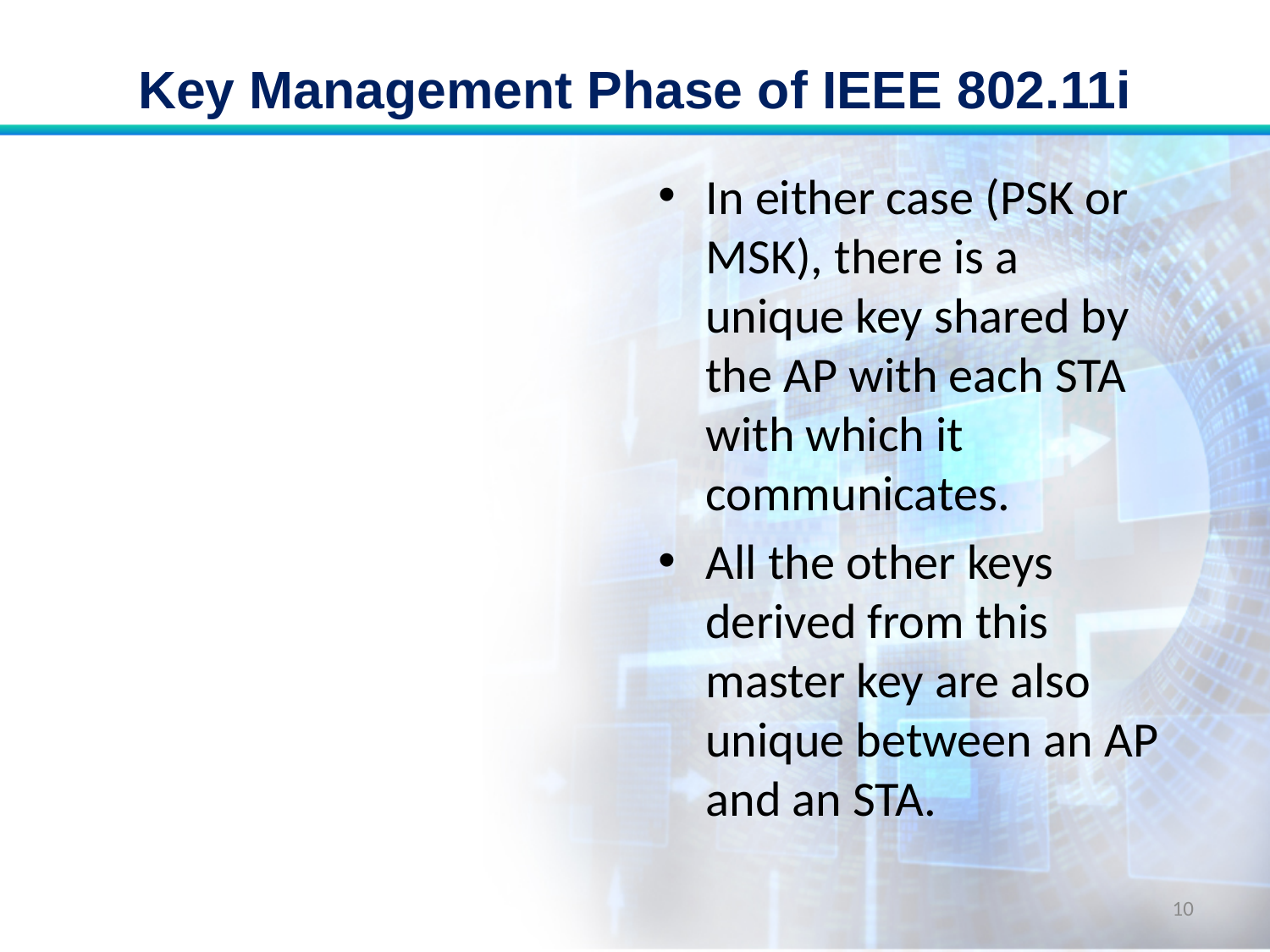

# Key Management Phase of IEEE 802.11i
In either case (PSK or MSK), there is a unique key shared by the AP with each STA with which it communicates.
All the other keys derived from this master key are also unique between an AP and an STA.
10